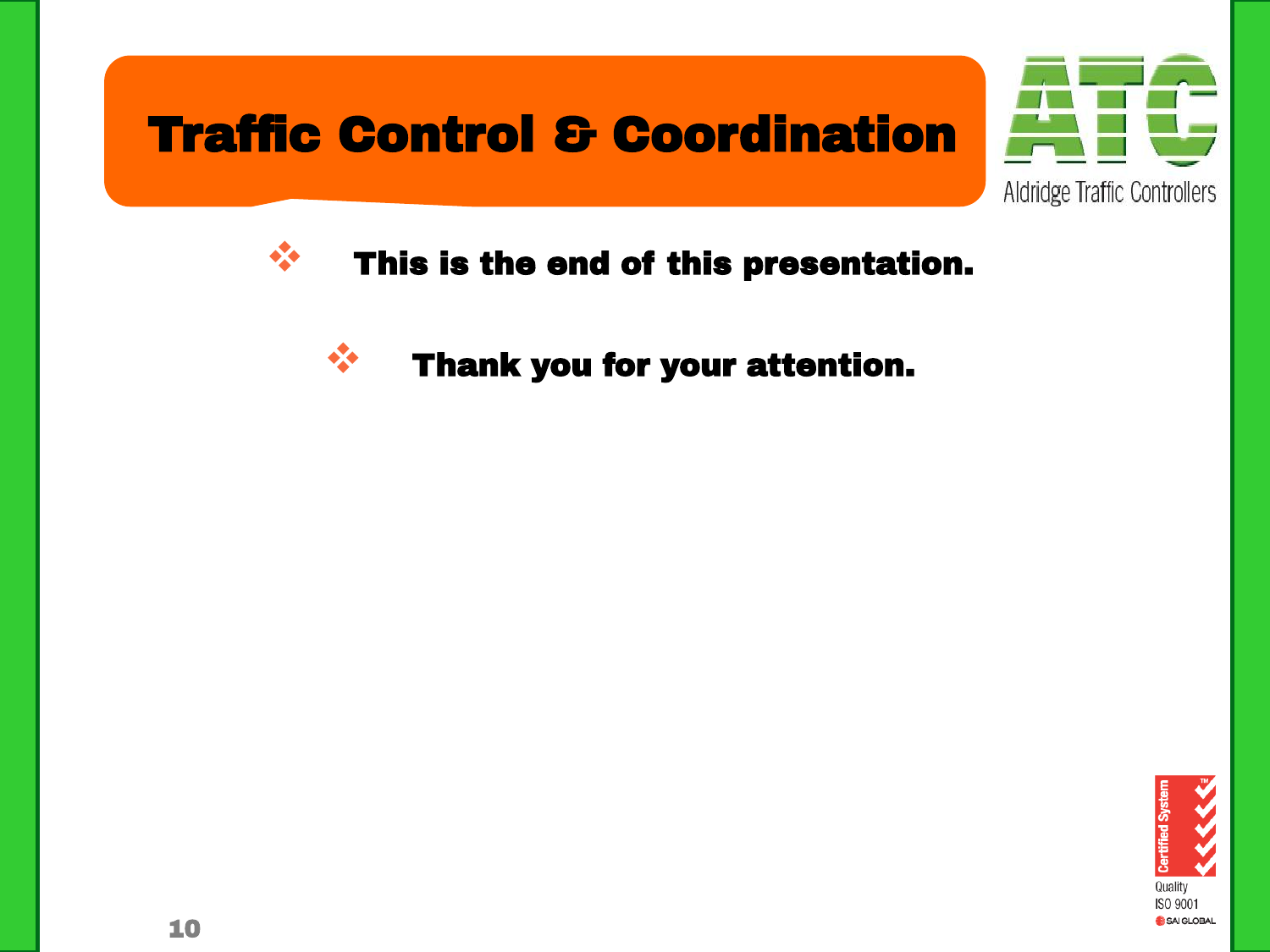

# Traffic Control & Coordination
This is the end of this presentation.

Thank you for your attention.

10